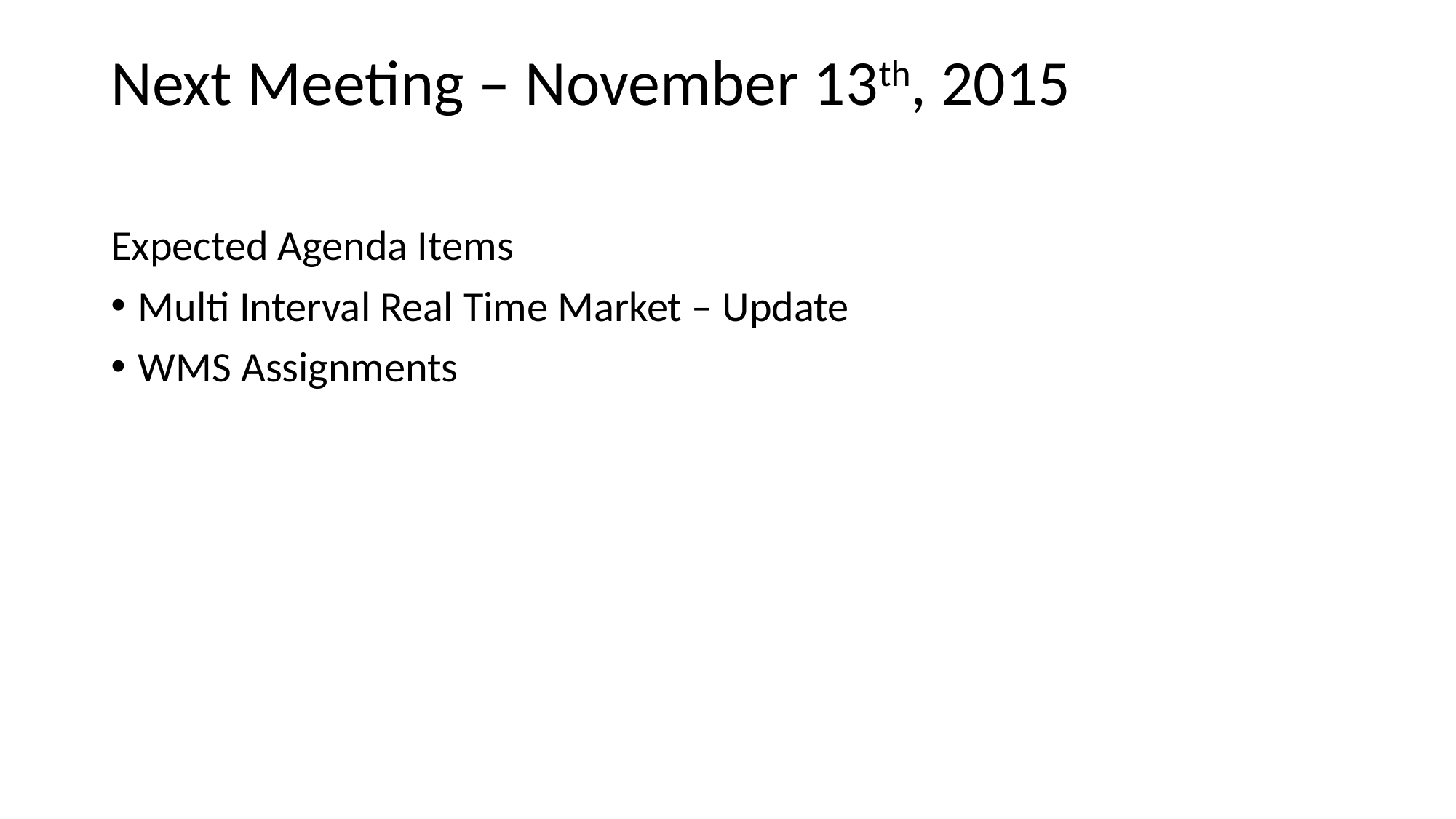

# Next Meeting – November 13th, 2015
Expected Agenda Items
Multi Interval Real Time Market – Update
WMS Assignments